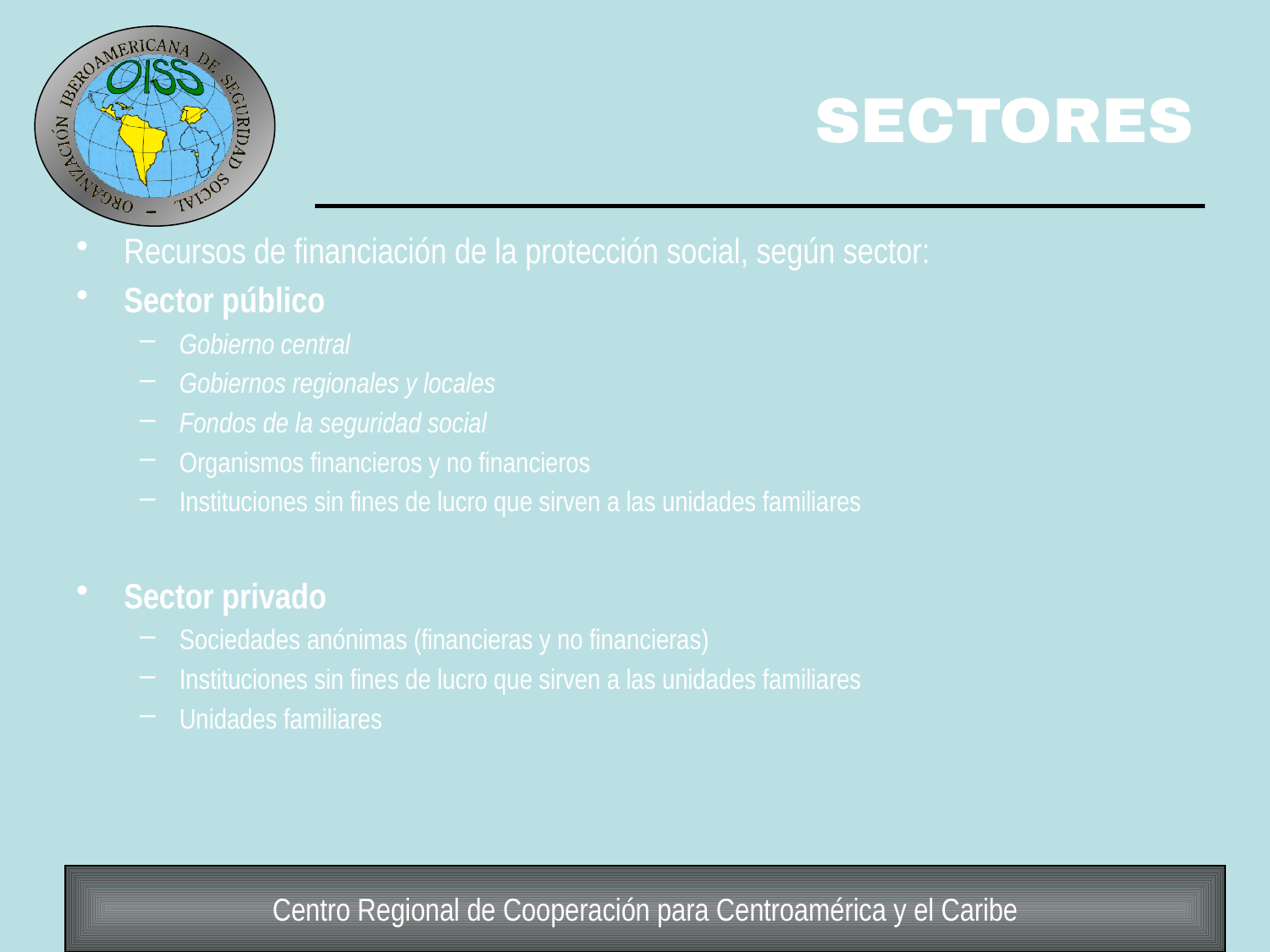

# SECTORES
Recursos de financiación de la protección social, según sector:
Sector público
Gobierno central
Gobiernos regionales y locales
Fondos de la seguridad social
Organismos financieros y no financieros
Instituciones sin fines de lucro que sirven a las unidades familiares

Sector privado
Sociedades anónimas (financieras y no financieras)
Instituciones sin fines de lucro que sirven a las unidades familiares
Unidades familiares